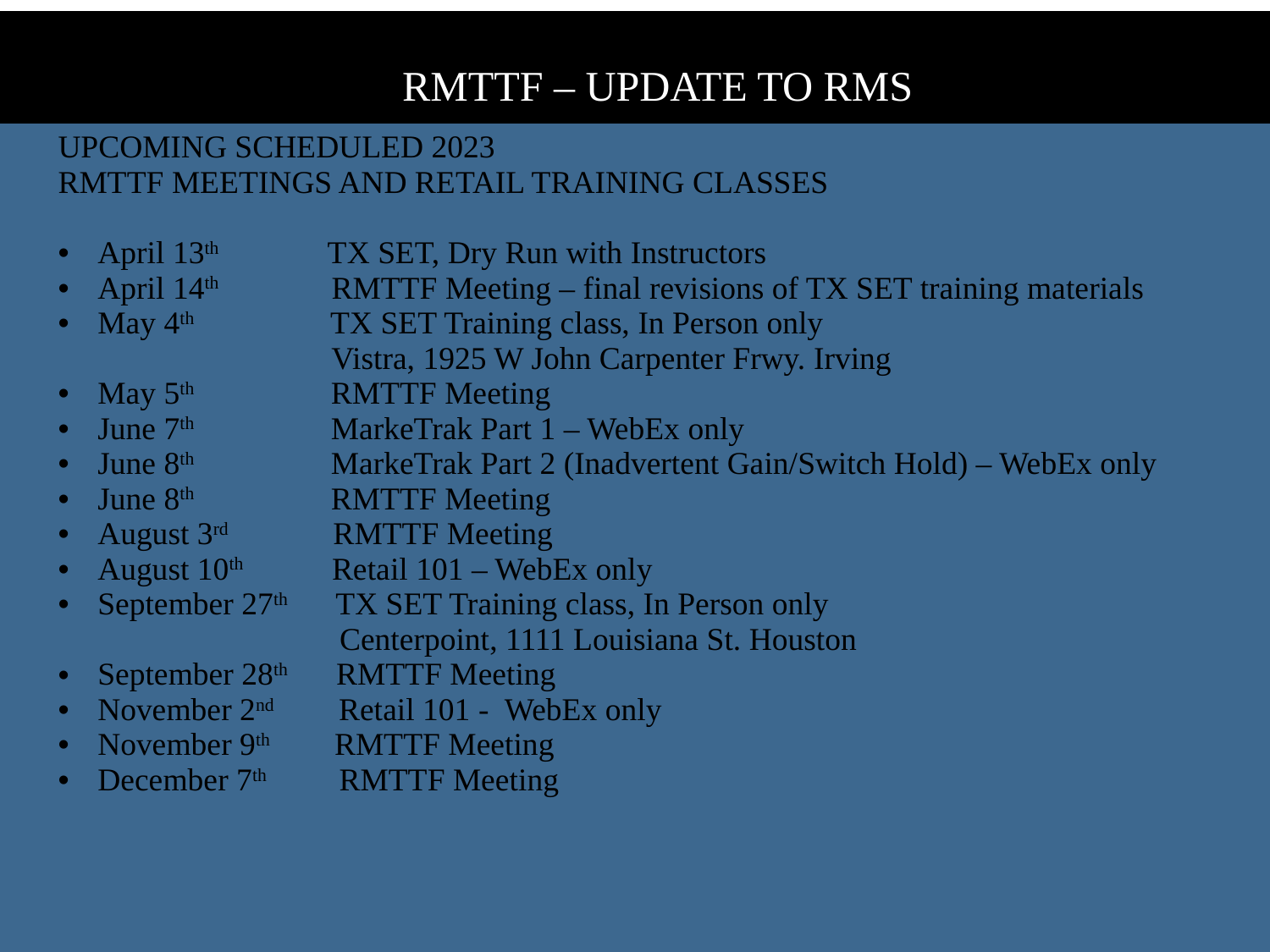

|  | RMTTF – UPDATE TO RMS |
| --- | --- |
|  | UPCOMING SCHEDULED 2023 RMTTF MEETINGS AND RETAIL TRAINING CLASSES April 13th TX SET, Dry Run with Instructors April 14th RMTTF Meeting – final revisions of TX SET training materials May 4th TX SET Training class, In Person only Vistra, 1925 W John Carpenter Frwy. Irving May 5th RMTTF Meeting June 7th MarkeTrak Part 1 – WebEx only June 8th MarkeTrak Part 2 (Inadvertent Gain/Switch Hold) – WebEx only June 8th RMTTF Meeting August 3rd RMTTF Meeting August 10th Retail 101 – WebEx only September 27th TX SET Training class, In Person only Centerpoint, 1111 Louisiana St. Houston September 28th RMTTF Meeting November 2nd Retail 101 - WebEx only November 9th RMTTF Meeting December 7th RMTTF Meeting |
|  |  |
# Accomplishments for 2022